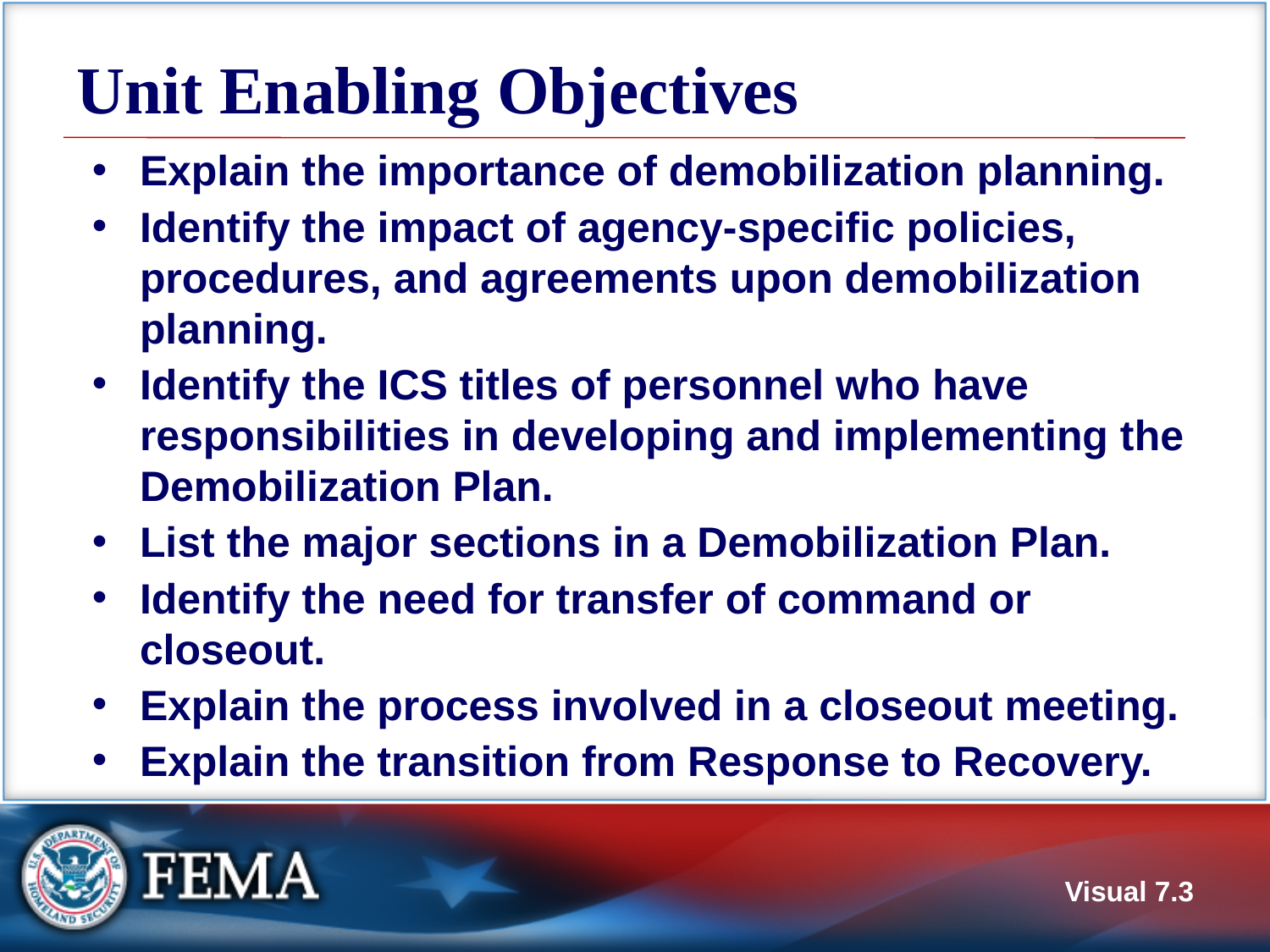

# Unit Enabling Objectives
Explain the importance of demobilization planning.
Identify the impact of agency-specific policies, procedures, and agreements upon demobilization planning.
Identify the ICS titles of personnel who have responsibilities in developing and implementing the Demobilization Plan.
List the major sections in a Demobilization Plan.
Identify the need for transfer of command or closeout.
Explain the process involved in a closeout meeting.
Explain the transition from Response to Recovery.
Visual 7.3